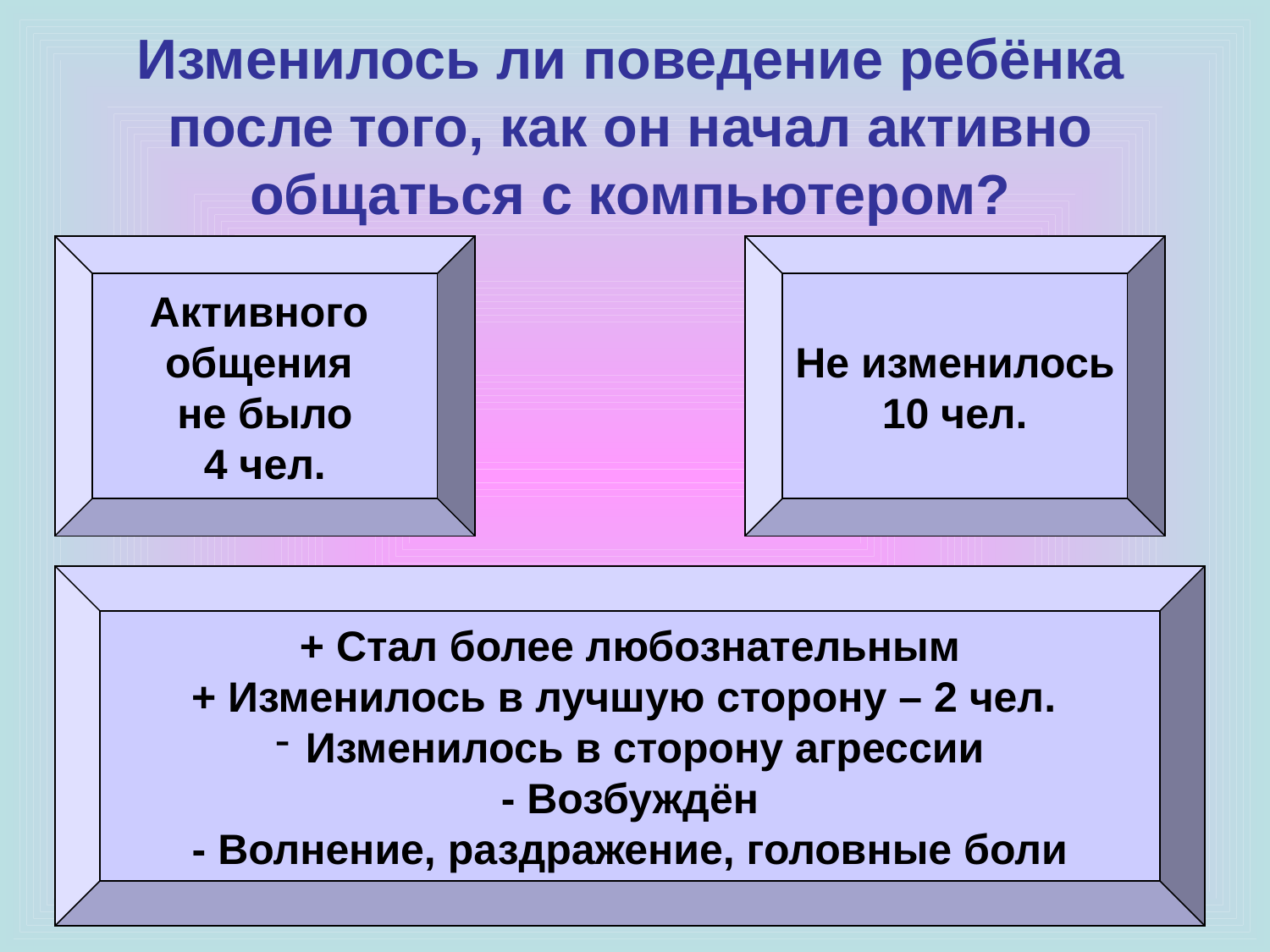

# Изменилось ли поведение ребёнка после того, как он начал активно общаться с компьютером?
Активного
общения
не было
4 чел.
Не изменилось
10 чел.
+ Стал более любознательным
+ Изменилось в лучшую сторону – 2 чел.
Изменилось в сторону агрессии
 - Возбуждён
- Волнение, раздражение, головные боли